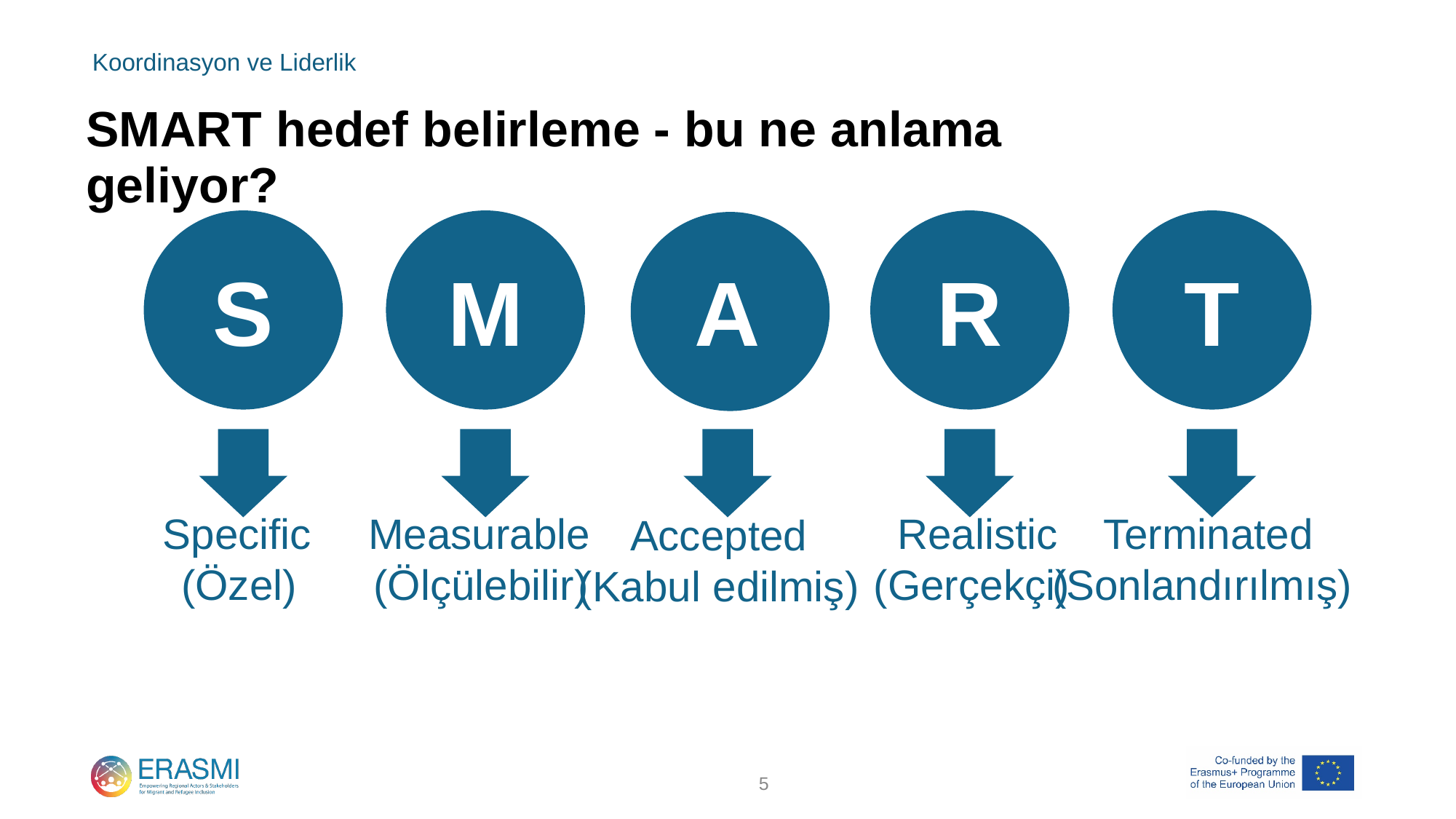

# SMART hedef belirleme - bu ne anlama geliyor?

S
M
A
R
T

Specific
(Özel)
Measurable
(Ölçülebilir)
Realistic
(Gerçekçi)
Terminated
(Sonlandırılmış)
Accepted
(Kabul edilmiş)